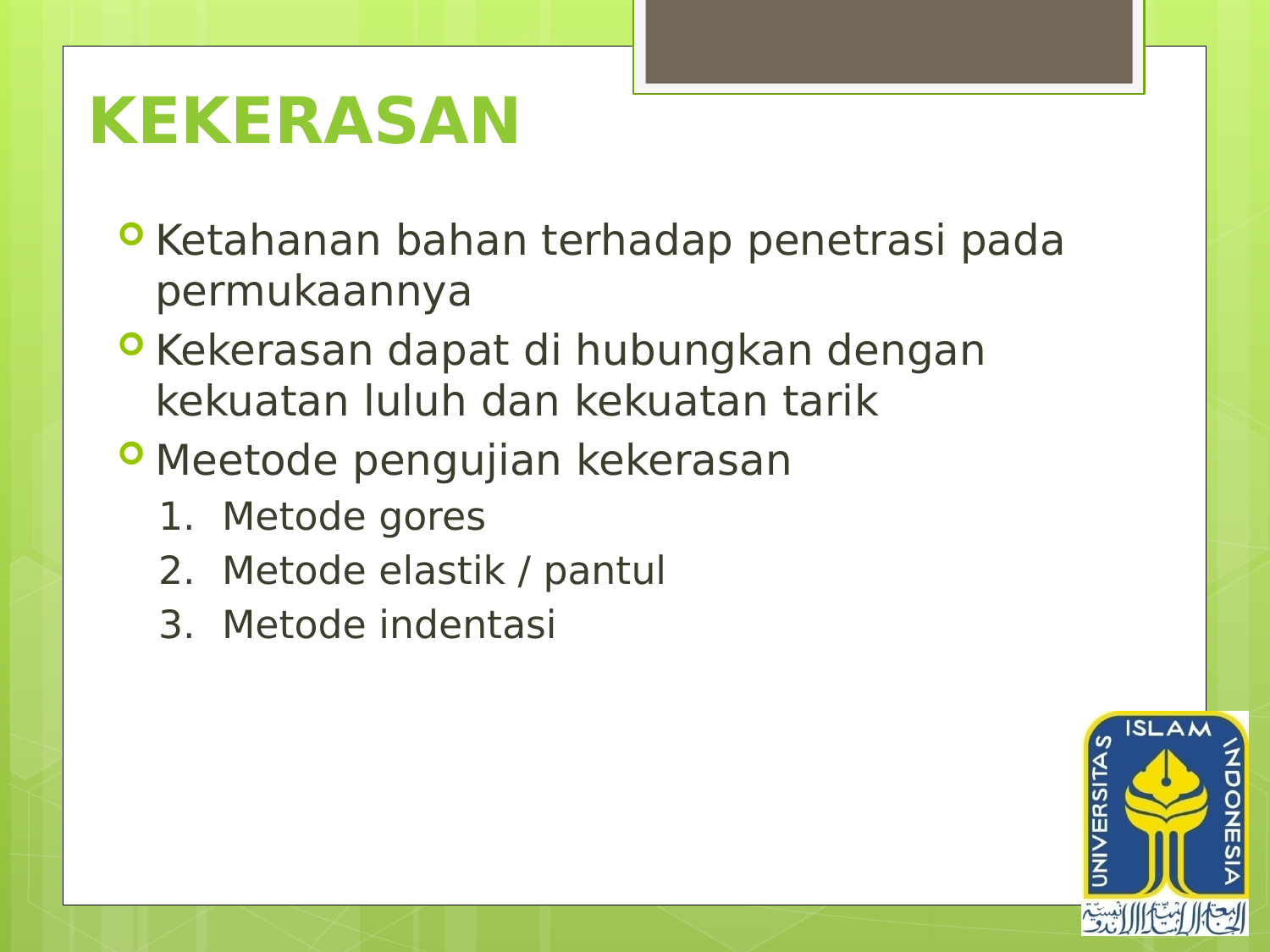

# kekerasan
Ketahanan bahan terhadap penetrasi pada permukaannya
Kekerasan dapat di hubungkan dengan kekuatan luluh dan kekuatan tarik
Meetode pengujian kekerasan
Metode gores
Metode elastik / pantul
Metode indentasi